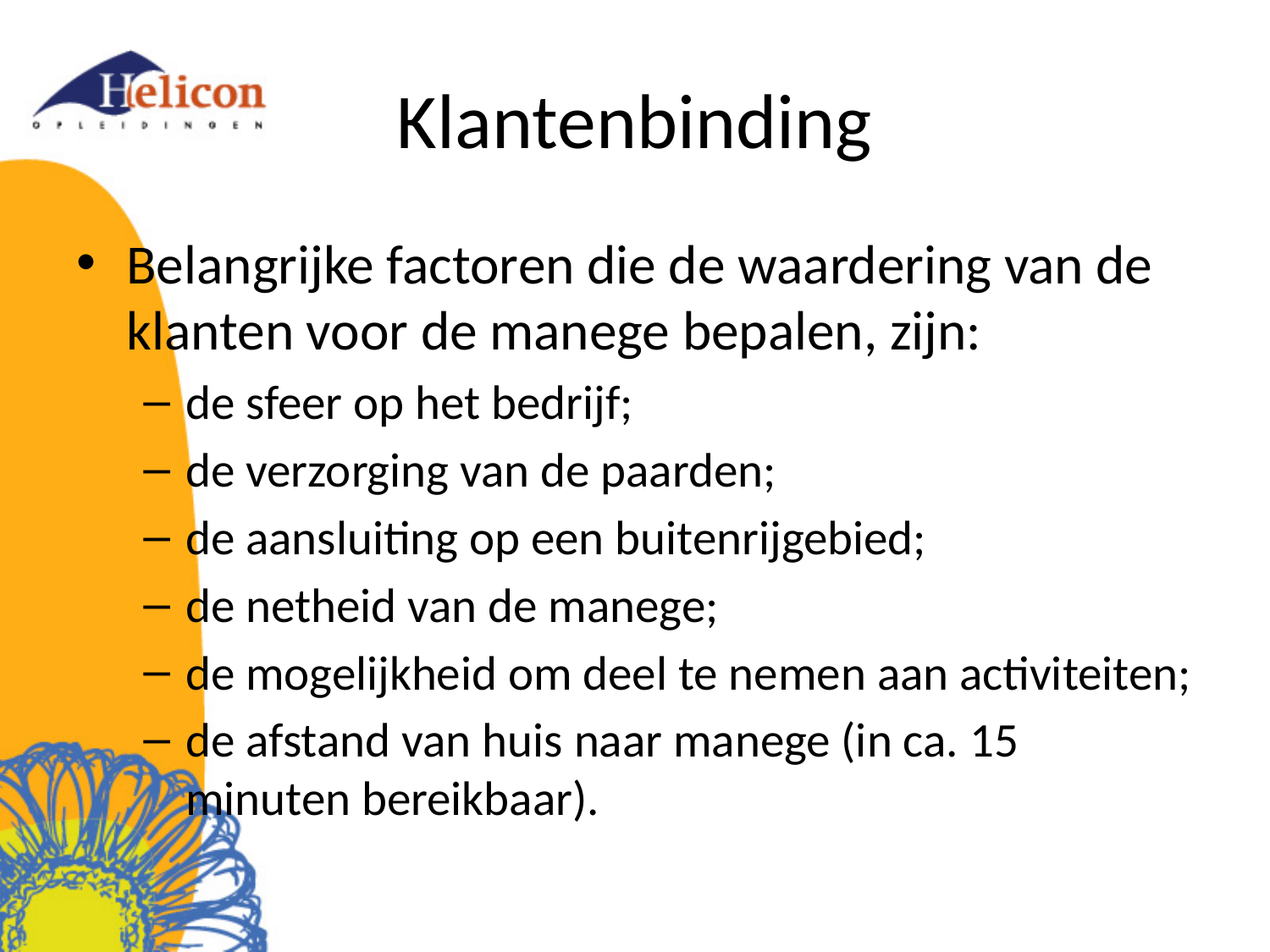

# Klantenbinding
Belangrijke factoren die de waardering van de klanten voor de manege bepalen, zijn:
de sfeer op het bedrijf;
de verzorging van de paarden;
de aansluiting op een buitenrijgebied;
de netheid van de manege;
de mogelijkheid om deel te nemen aan activiteiten;
de afstand van huis naar manege (in ca. 15 minuten bereikbaar).